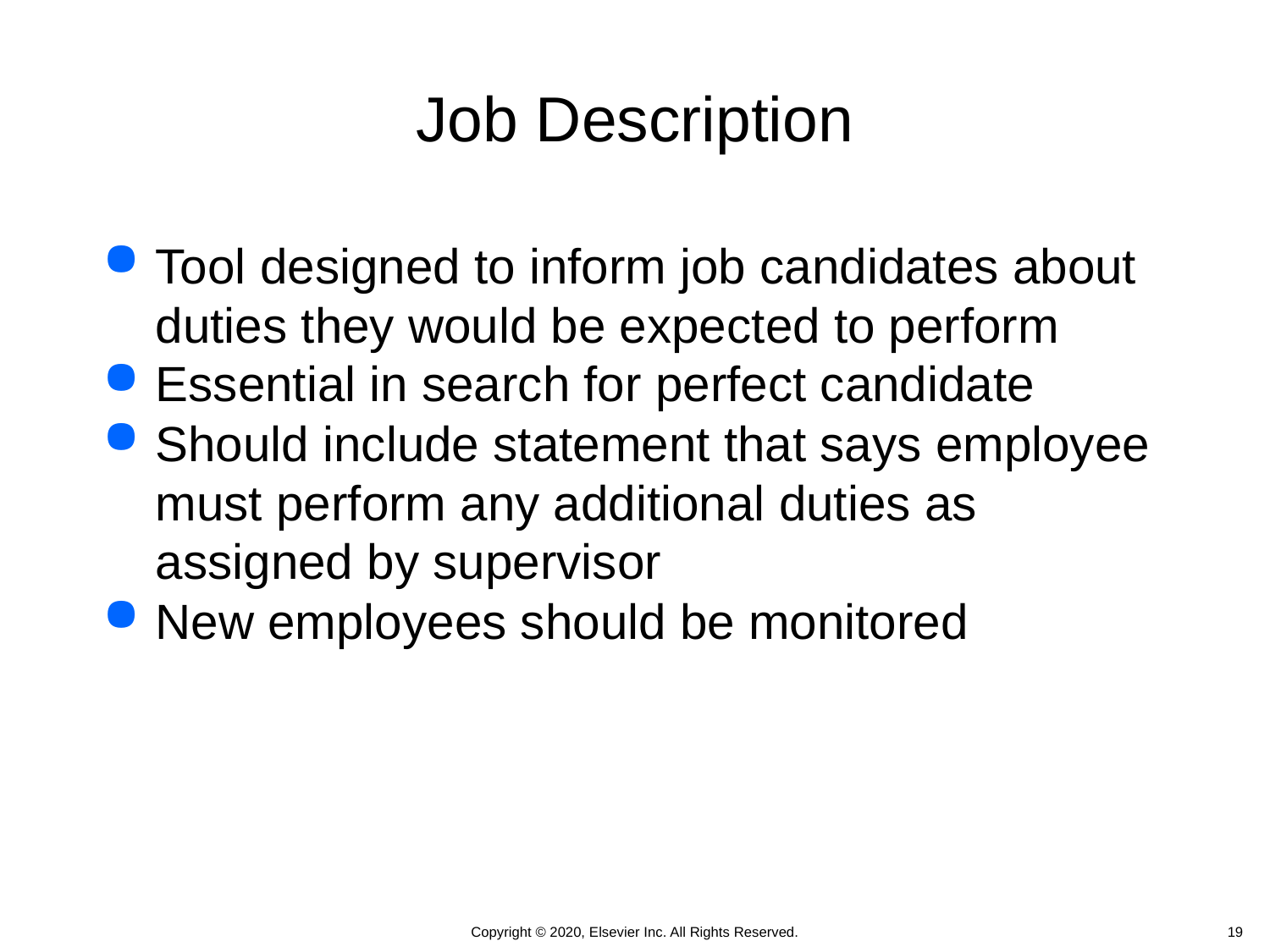

# Job Description
Tool designed to inform job candidates about duties they would be expected to perform
Essential in search for perfect candidate
Should include statement that says employee must perform any additional duties as assigned by supervisor
New employees should be monitored
 19